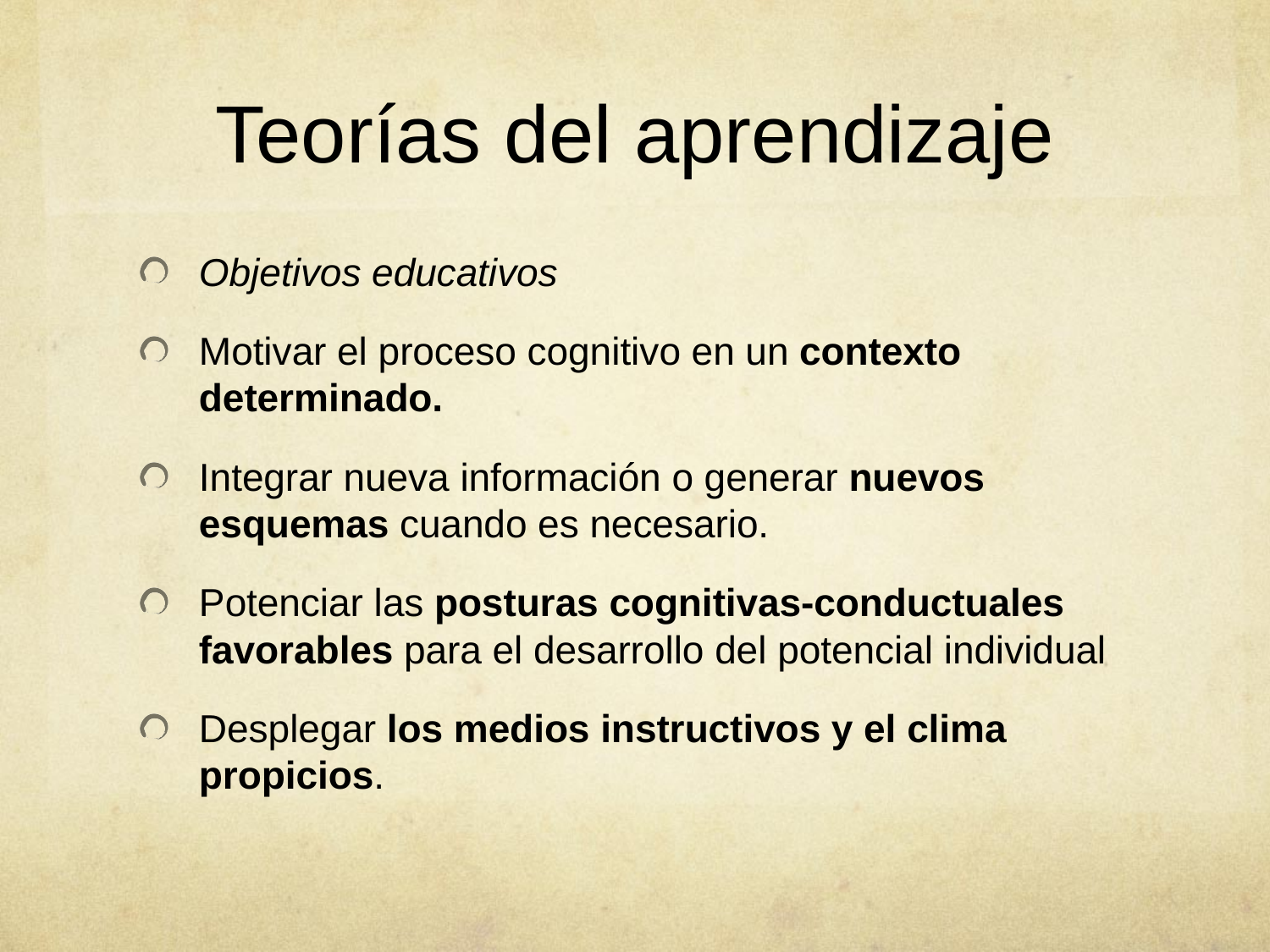

# Teorías del aprendizaje
Objetivos educativos
Motivar el proceso cognitivo en un contexto determinado.
Integrar nueva información o generar nuevos esquemas cuando es necesario.
Potenciar las posturas cognitivas-conductuales favorables para el desarrollo del potencial individual
Desplegar los medios instructivos y el clima propicios.